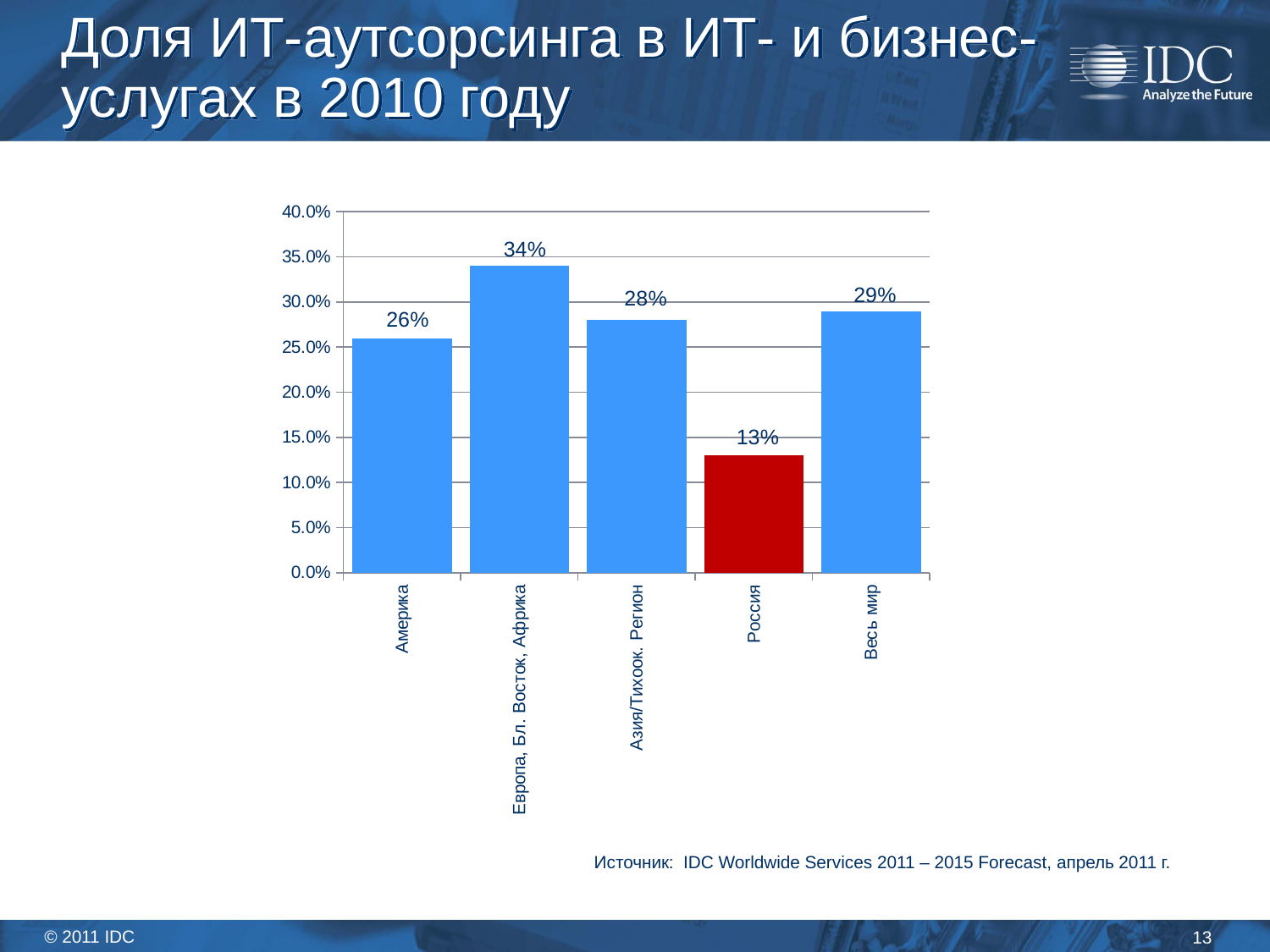

# Доля ИТ-аутсорсинга в ИТ- и бизнес-услугах в 2010 году

### Chart

| Category | Column1 | Column1 |
|---|---|---|
| Америка | 0.26 | 0.26 |
| Европа, Бл. Восток, Африка | 0.34 | 0.34 |
| Азия/Тихоок. Регион | 0.2800000000000001 | 0.2800000000000001 |
| Россия | 0.13 | 0.13 |
| Весь мир | 0.29000000000000026 | 0.29000000000000026 |
Источник:  IDC Worldwide Services 2011 – 2015 Forecast, апрель 2011 г.